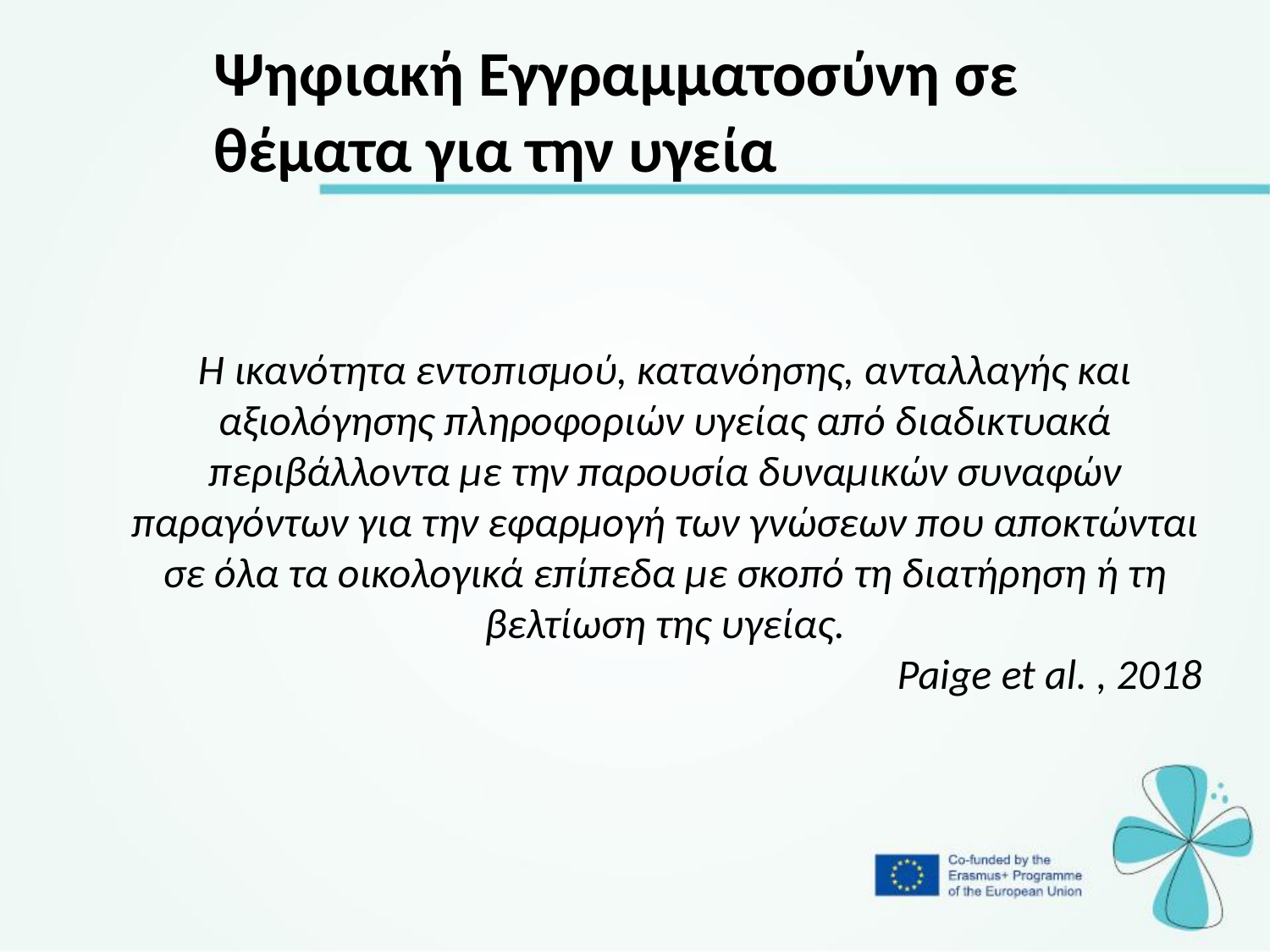

Ψηφιακή Εγγραμματοσύνη σε θέματα για την υγεία
Η ικανότητα εντοπισμού, κατανόησης, ανταλλαγής και αξιολόγησης πληροφοριών υγείας από διαδικτυακά περιβάλλοντα με την παρουσία δυναμικών συναφών παραγόντων για την εφαρμογή των γνώσεων που αποκτώνται σε όλα τα οικολογικά επίπεδα με σκοπό τη διατήρηση ή τη βελτίωση της υγείας.
Paige et al. , 2018